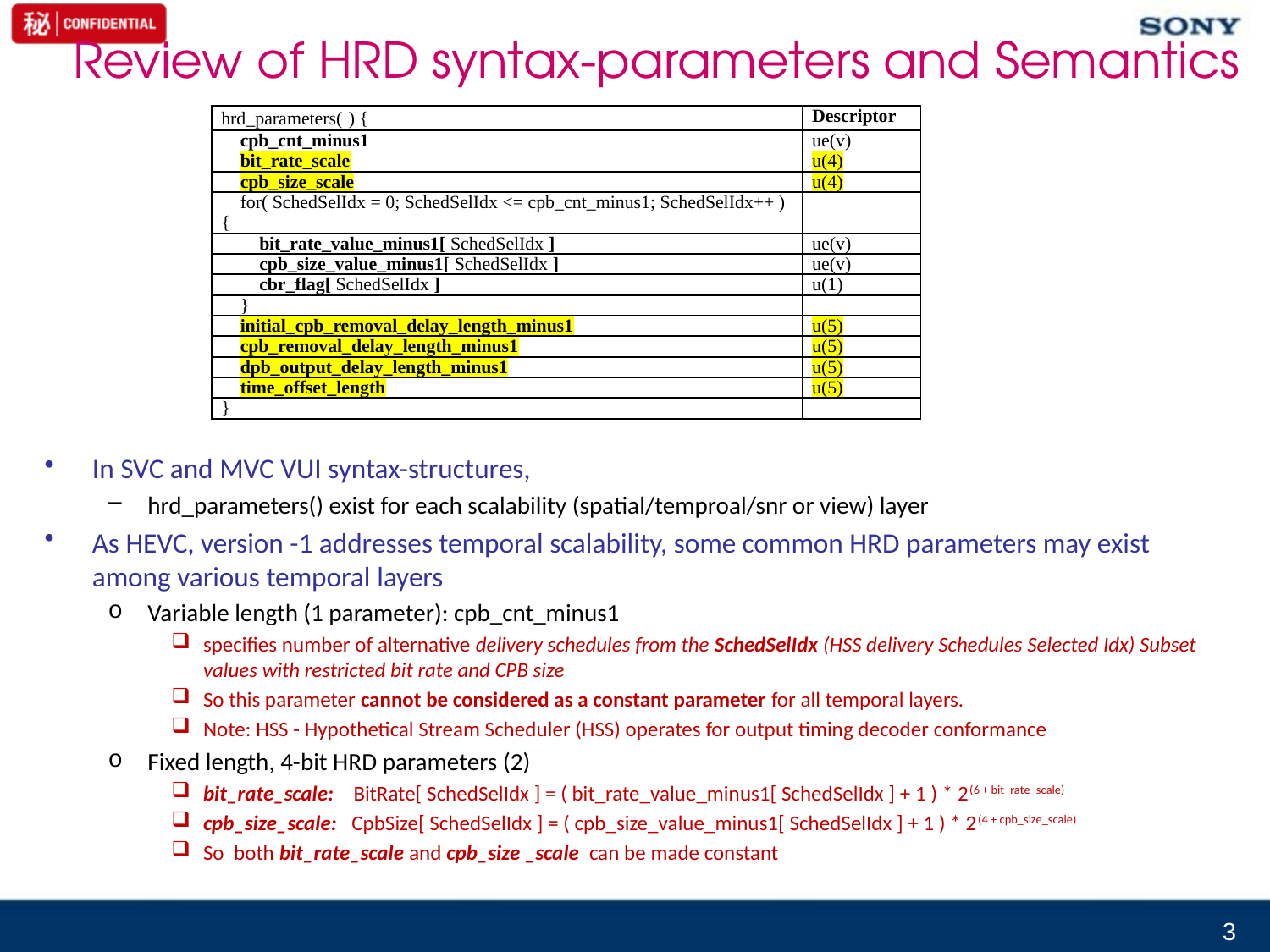

# Review of HRD syntax-parameters and Semantics
| hrd\_parameters( ) { | Descriptor |
| --- | --- |
| cpb\_cnt\_minus1 | ue(v) |
| bit\_rate\_scale | u(4) |
| cpb\_size\_scale | u(4) |
| for( SchedSelIdx = 0; SchedSelIdx <= cpb\_cnt\_minus1; SchedSelIdx++ ) { |  |
| bit\_rate\_value\_minus1[ SchedSelIdx ] | ue(v) |
| cpb\_size\_value\_minus1[ SchedSelIdx ] | ue(v) |
| cbr\_flag[ SchedSelIdx ] | u(1) |
| } |  |
| initial\_cpb\_removal\_delay\_length\_minus1 | u(5) |
| cpb\_removal\_delay\_length\_minus1 | u(5) |
| dpb\_output\_delay\_length\_minus1 | u(5) |
| time\_offset\_length | u(5) |
| } |  |
In SVC and MVC VUI syntax-structures,
hrd_parameters() exist for each scalability (spatial/temproal/snr or view) layer
As HEVC, version -1 addresses temporal scalability, some common HRD parameters may exist among various temporal layers
Variable length (1 parameter): cpb_cnt_minus1
specifies number of alternative delivery schedules from the SchedSelIdx (HSS delivery Schedules Selected Idx) Subset values with restricted bit rate and CPB size
So this parameter cannot be considered as a constant parameter for all temporal layers.
Note: HSS - Hypothetical Stream Scheduler (HSS) operates for output timing decoder conformance
Fixed length, 4-bit HRD parameters (2)
bit_rate_scale:    BitRate[ SchedSelIdx ] = ( bit_rate_value_minus1[ SchedSelIdx ] + 1 ) * 2(6 + bit_rate_scale)
cpb_size_scale:   CpbSize[ SchedSelIdx ] = ( cpb_size_value_minus1[ SchedSelIdx ] + 1 ) * 2(4 + cpb_size_scale)
So  both bit_rate_scale and cpb_size _scale  can be made constant
3